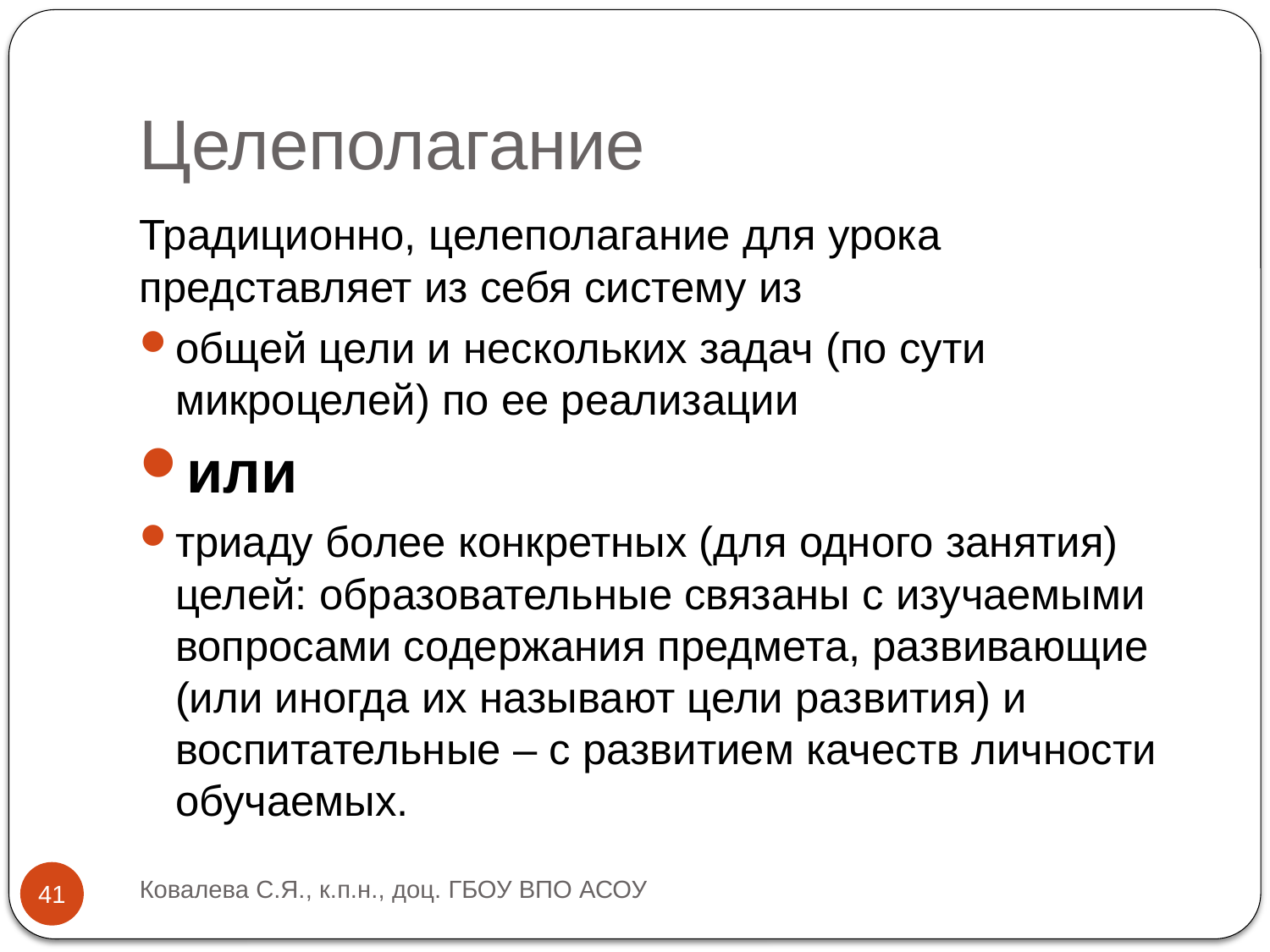

# Целеполагание
Традиционно, целеполагание для урока представляет из себя систему из
общей цели и нескольких задач (по сути микроцелей) по ее реализации
или
триаду более конкретных (для одного занятия) целей: образовательные связаны с изучаемыми вопросами содержания предмета, развивающие (или иногда их называют цели развития) и воспитательные – с развитием качеств личности обучаемых.
Ковалева С.Я., к.п.н., доц. ГБОУ ВПО АСОУ
41